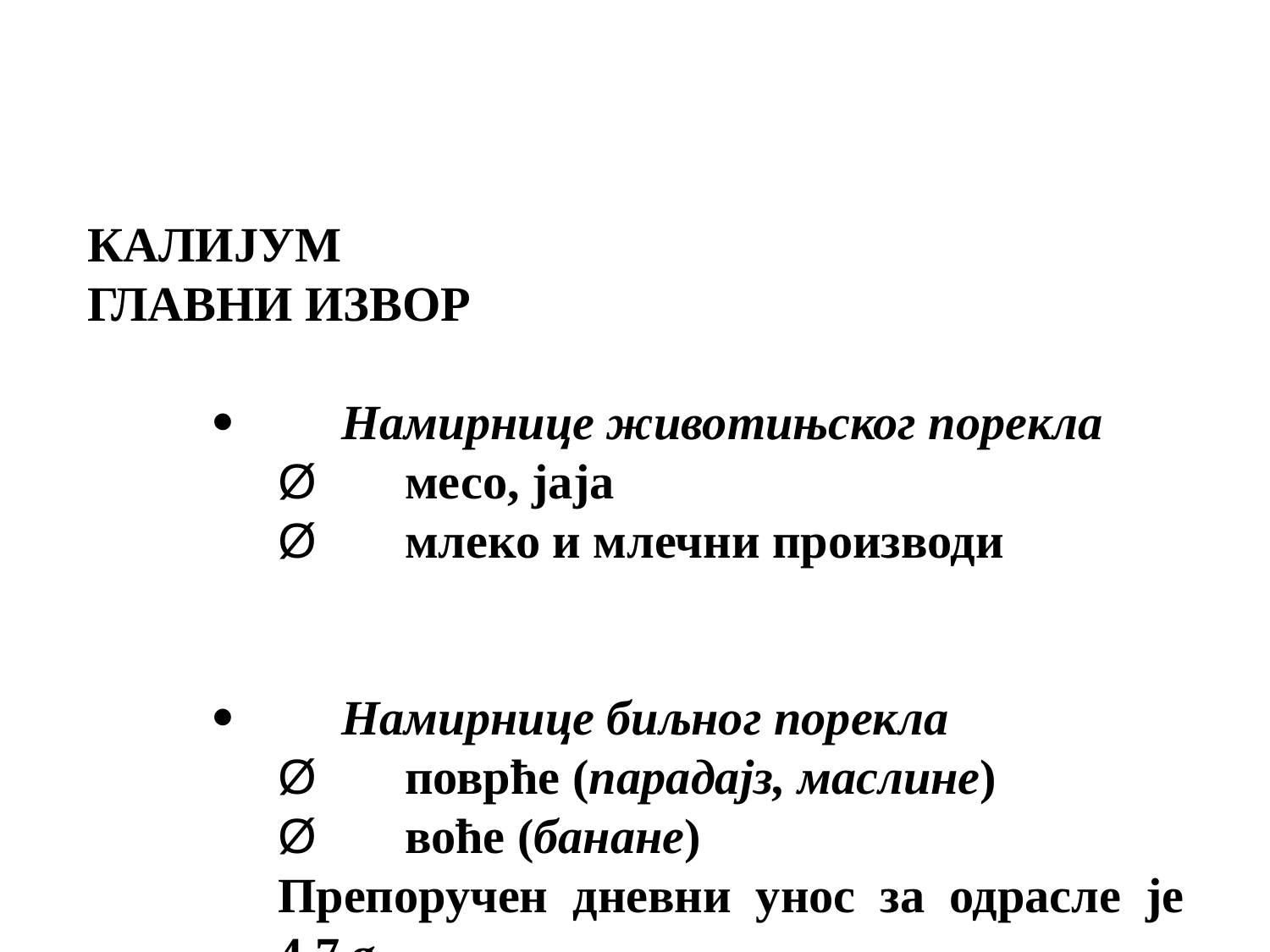

КАЛИЈУМ
ГЛАВНИ ИЗВОР

•	Намирнице животињског порекла
Ø	месо, јаја
Ø	млеко и млечни производи

•	Намирнице биљног порекла
Ø	поврће (парадајз, маслине)
Ø	воће (банане)
Препоручен дневни унос за одрасле је 4,7 g